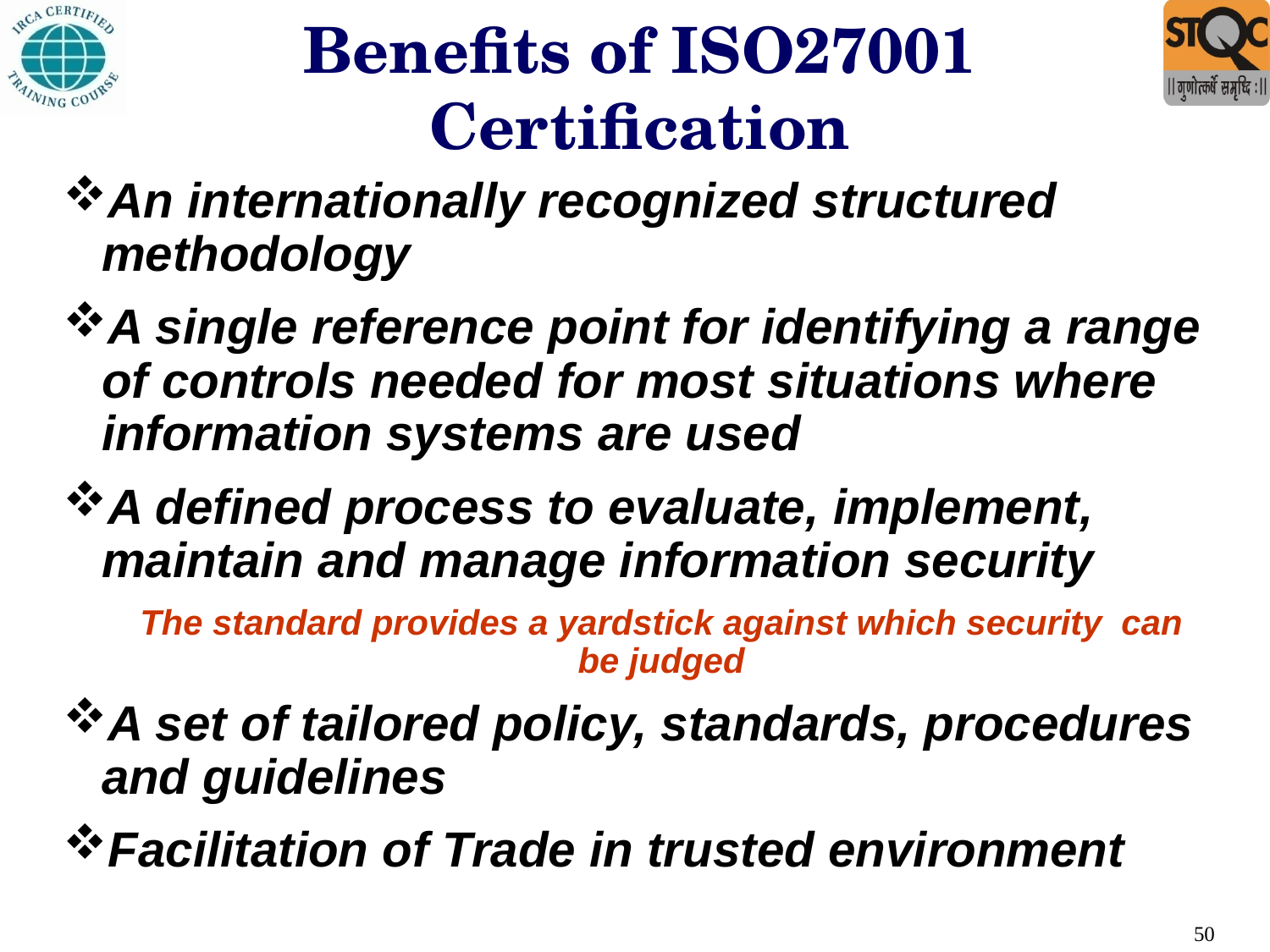

# Benefits of ISO27001 Certification
An internationally recognized structured methodology
A single reference point for identifying a range of controls needed for most situations where information systems are used
A defined process to evaluate, implement, maintain and manage information security
The standard provides a yardstick against which security  can be judged
A set of tailored policy, standards, procedures and guidelines
Facilitation of Trade in trusted environment

50